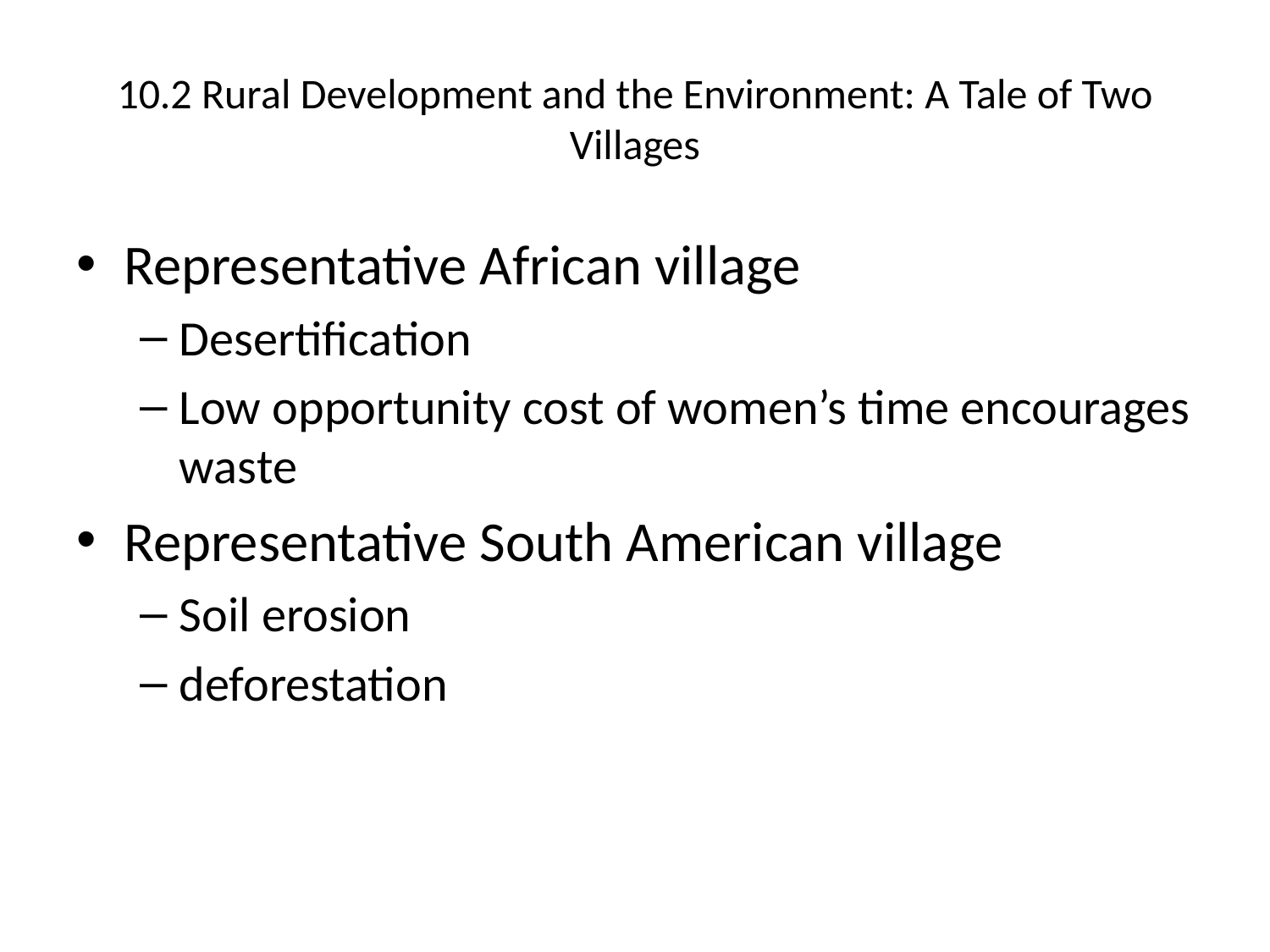

10.2 Rural Development and the Environment: A Tale of Two Villages
Representative African village
Desertification
Low opportunity cost of women’s time encourages waste
Representative South American village
Soil erosion
deforestation